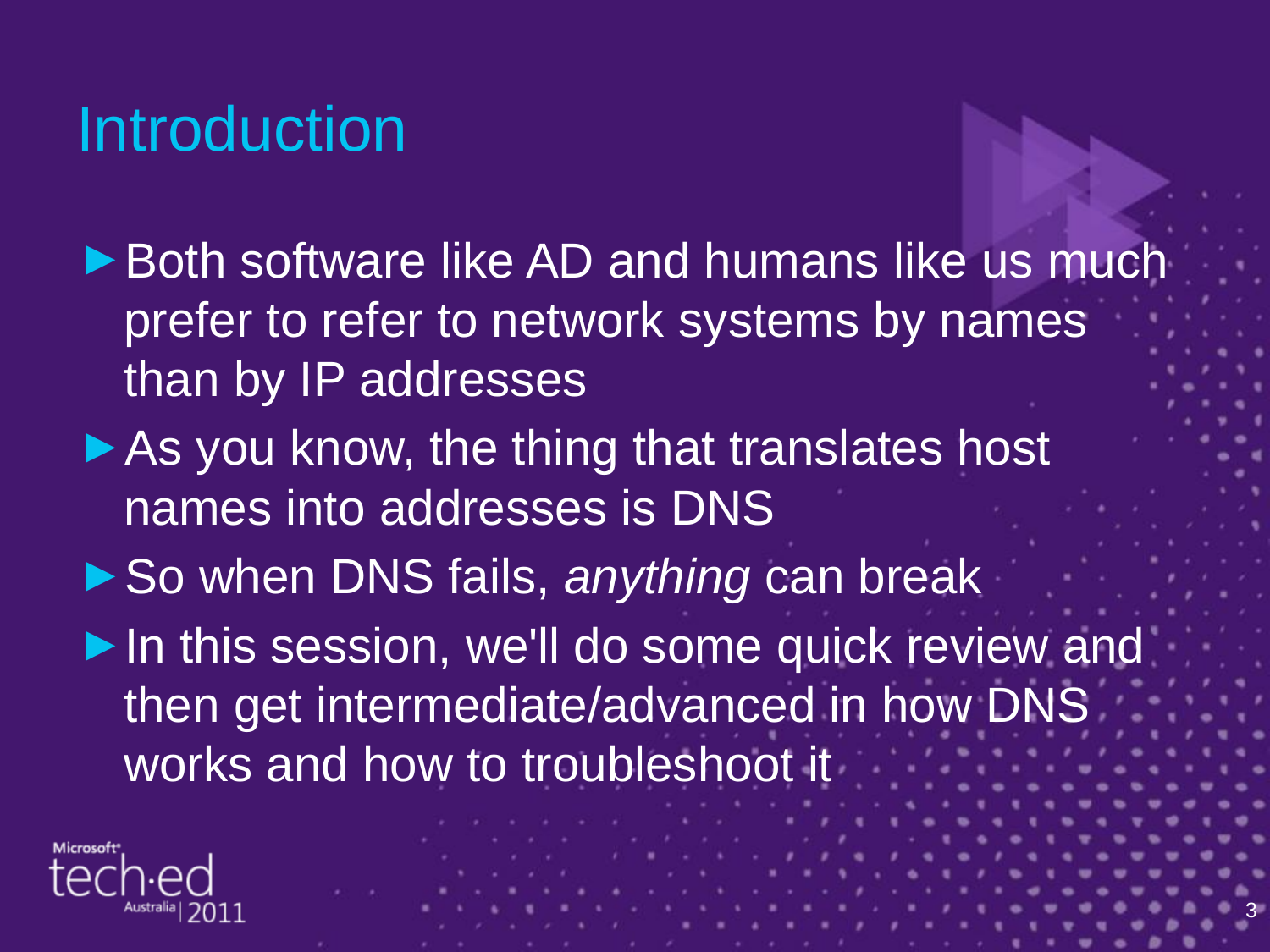

# Introduction
Both software like AD and humans like us much prefer to refer to network systems by names than by IP addresses
As you know, the thing that translates host names into addresses is DNS
So when DNS fails, anything can break
In this session, we'll do some quick review and then get intermediate/advanced in how DNS works and how to troubleshoot it
3